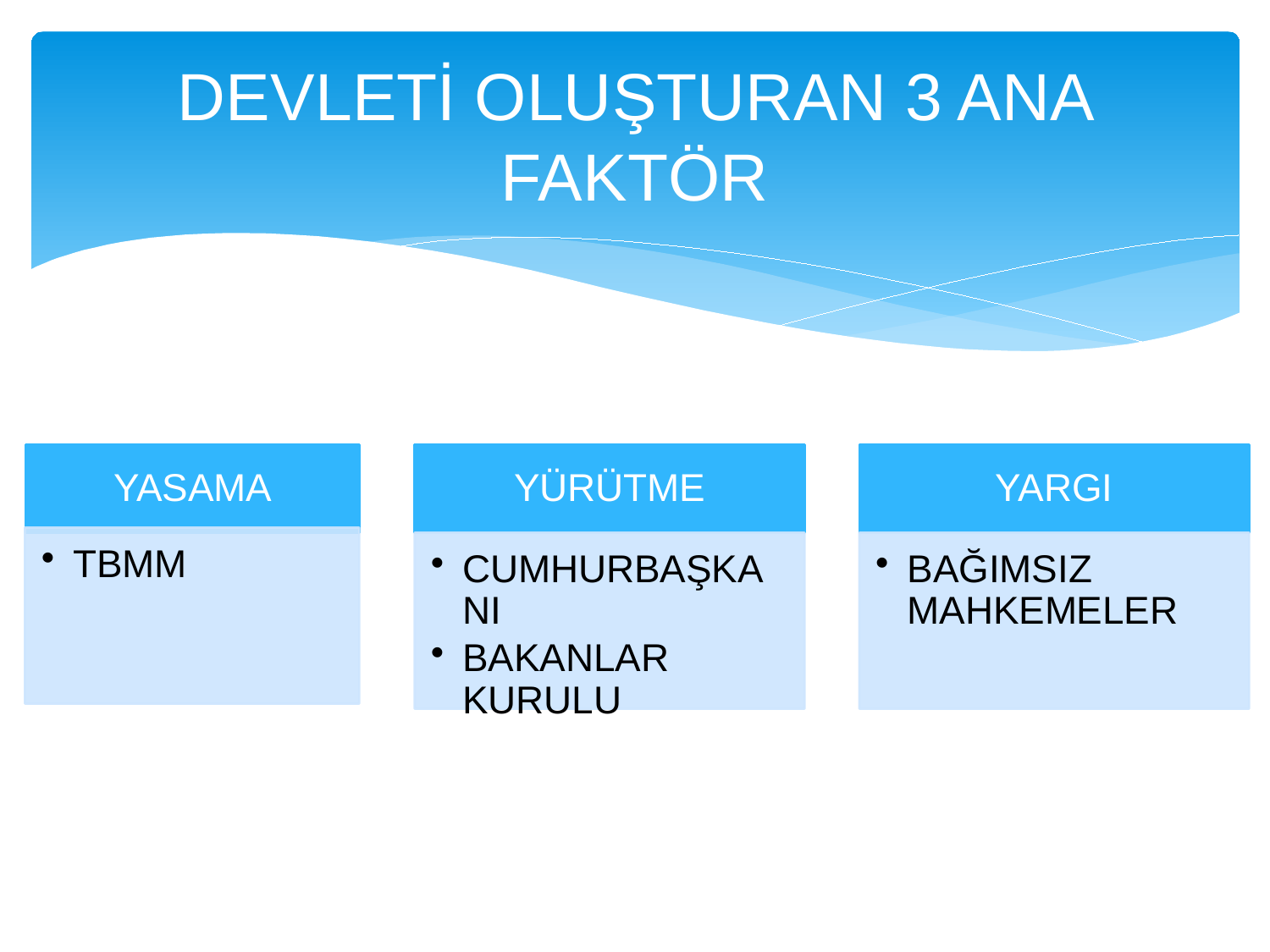

# DEVLETİ OLUŞTURAN 3 ANA FAKTÖR
YASAMA
TBMM
YÜRÜTME
CUMHURBAŞKANI
BAKANLAR KURULU
YARGI
BAĞIMSIZ MAHKEMELER